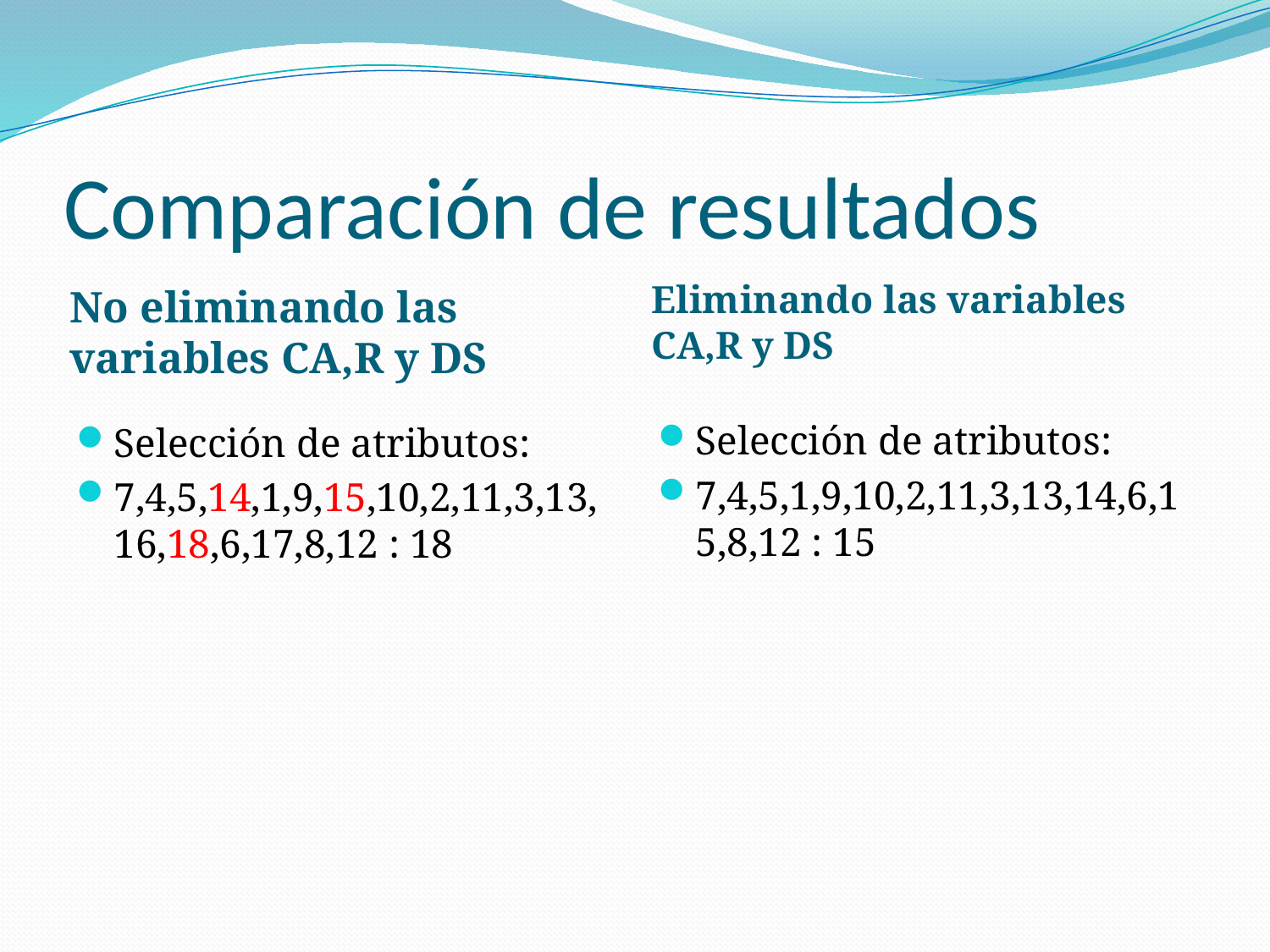

# Comparación de resultados
Eliminando las variables CA,R y DS
No eliminando las variables CA,R y DS
Selección de atributos:
7,4,5,1,9,10,2,11,3,13,14,6,15,8,12 : 15
Selección de atributos:
7,4,5,14,1,9,15,10,2,11,3,13,16,18,6,17,8,12 : 18